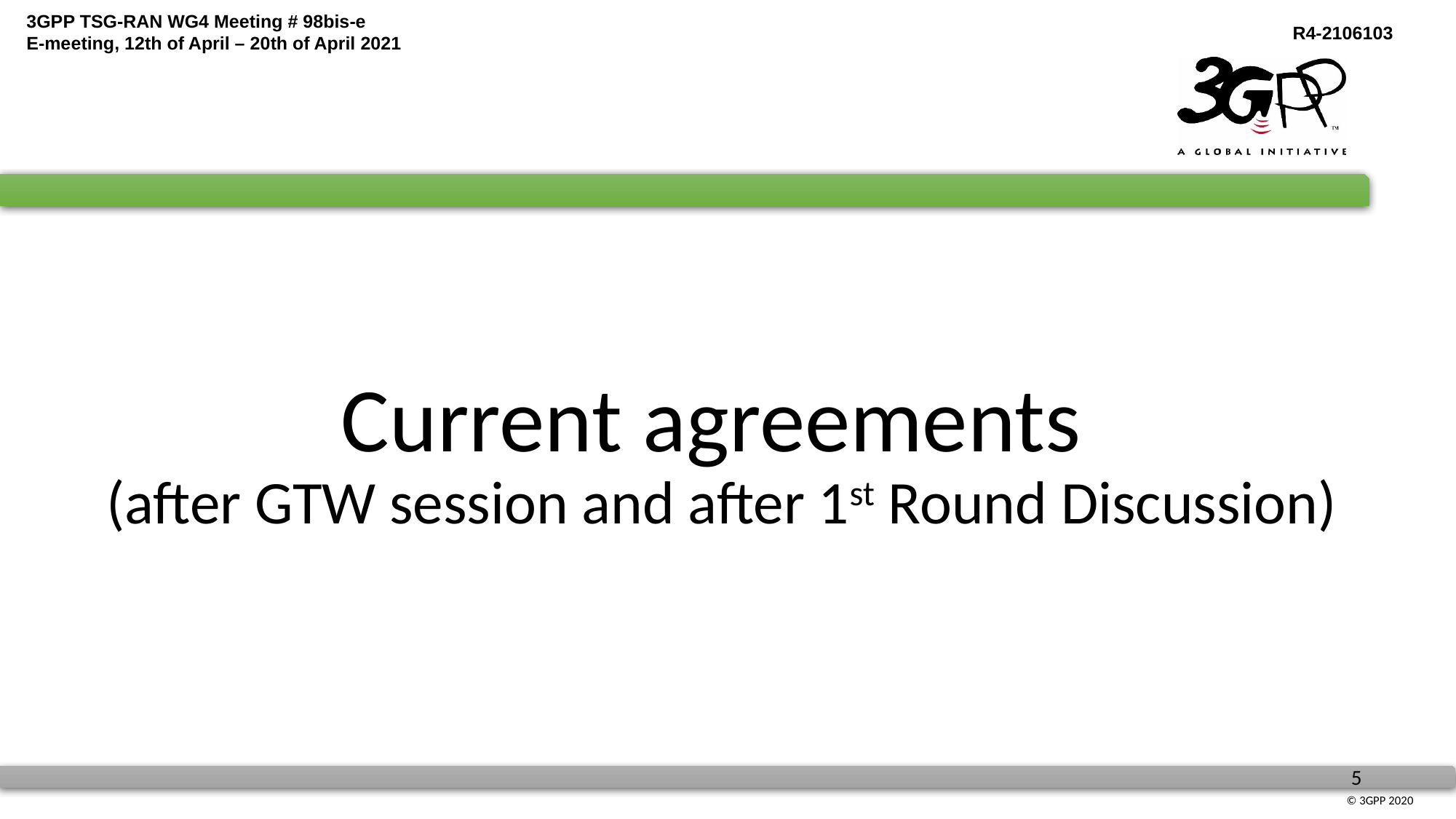

Current agreements
(after GTW session and after 1st Round Discussion)